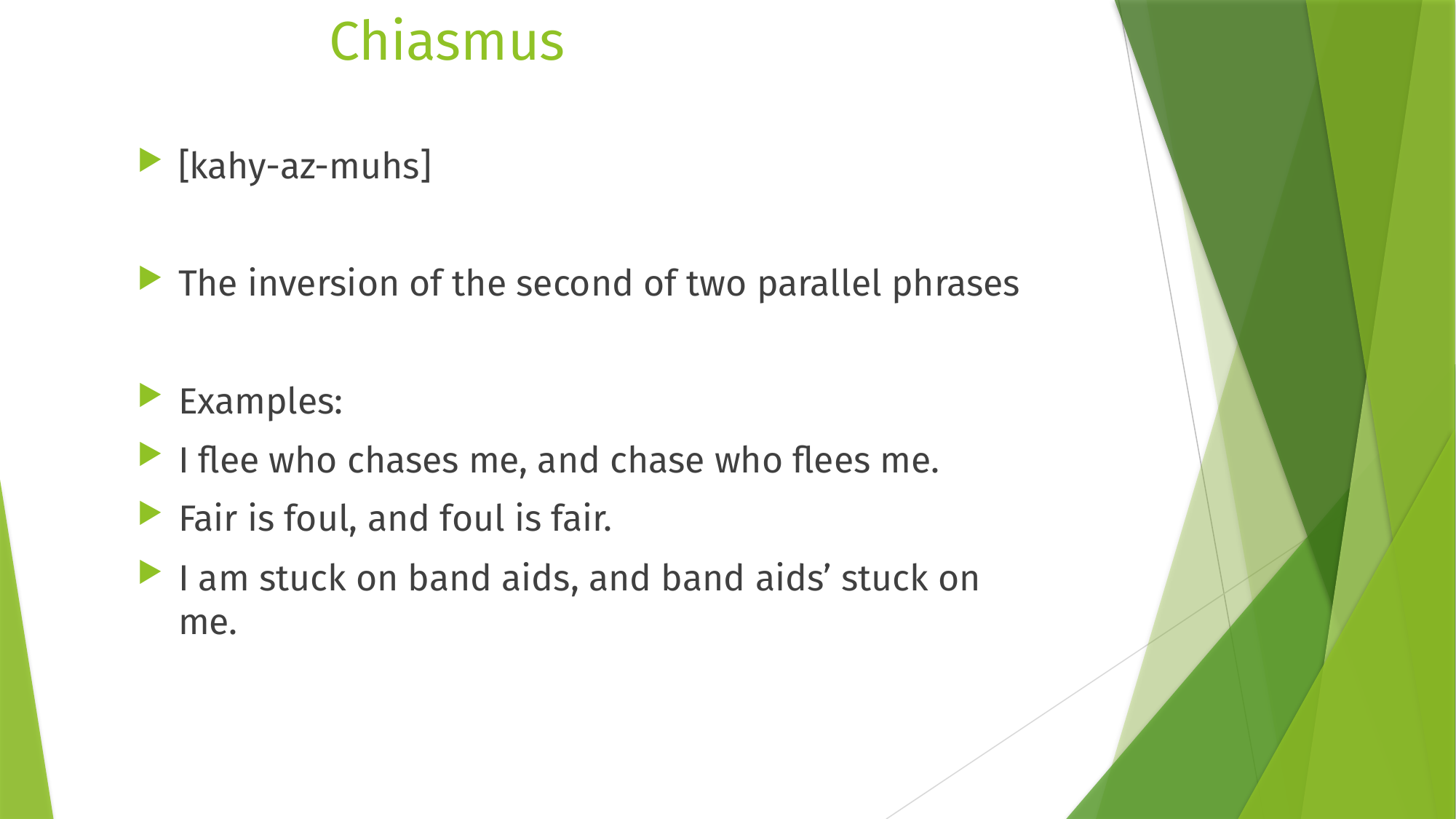

# Chiasmus
[kahy-az-muhs]

The inversion of the second of two parallel phrases

Examples:
I flee who chases me, and chase who flees me.
Fair is foul, and foul is fair.
I am stuck on band aids, and band aids’ stuck on me.